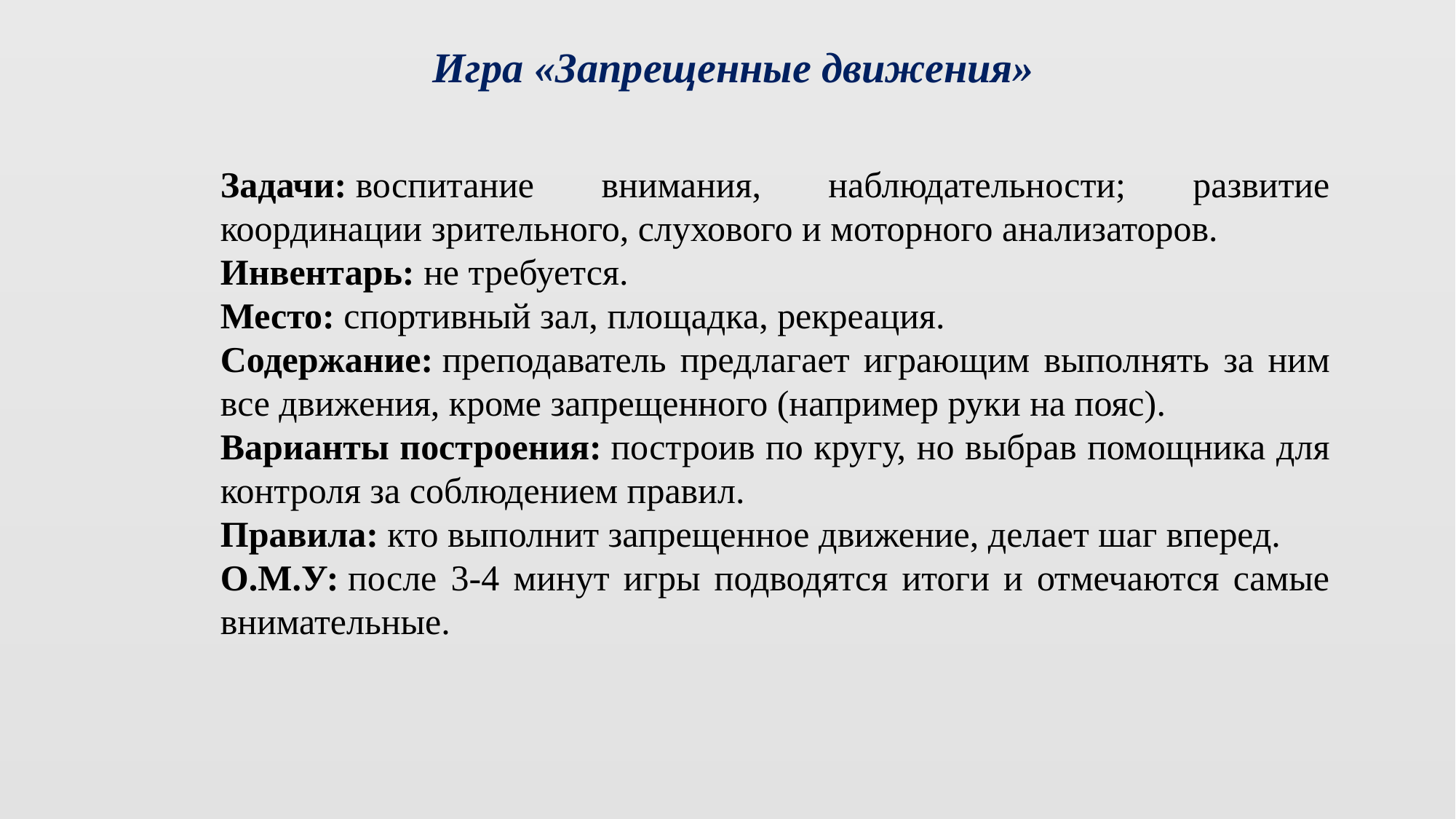

Игра «Запрещенные движения»
Задачи: воспитание внимания, наблюдательности; развитие координации зрительного, слухового и моторного анализаторов.
Инвентарь: не требуется.
Место: спортивный зал, площадка, рекреация.
Содержание: преподаватель предлагает играющим выполнять за ним все движения, кроме запрещенного (например руки на пояс).
Варианты построения: построив по кругу, но выбрав помощника для контроля за соблюдением правил.
Правила: кто выполнит запрещенное движение, делает шаг вперед.
О.М.У: после 3-4 минут игры подводятся итоги и отмечаются самые внимательные.